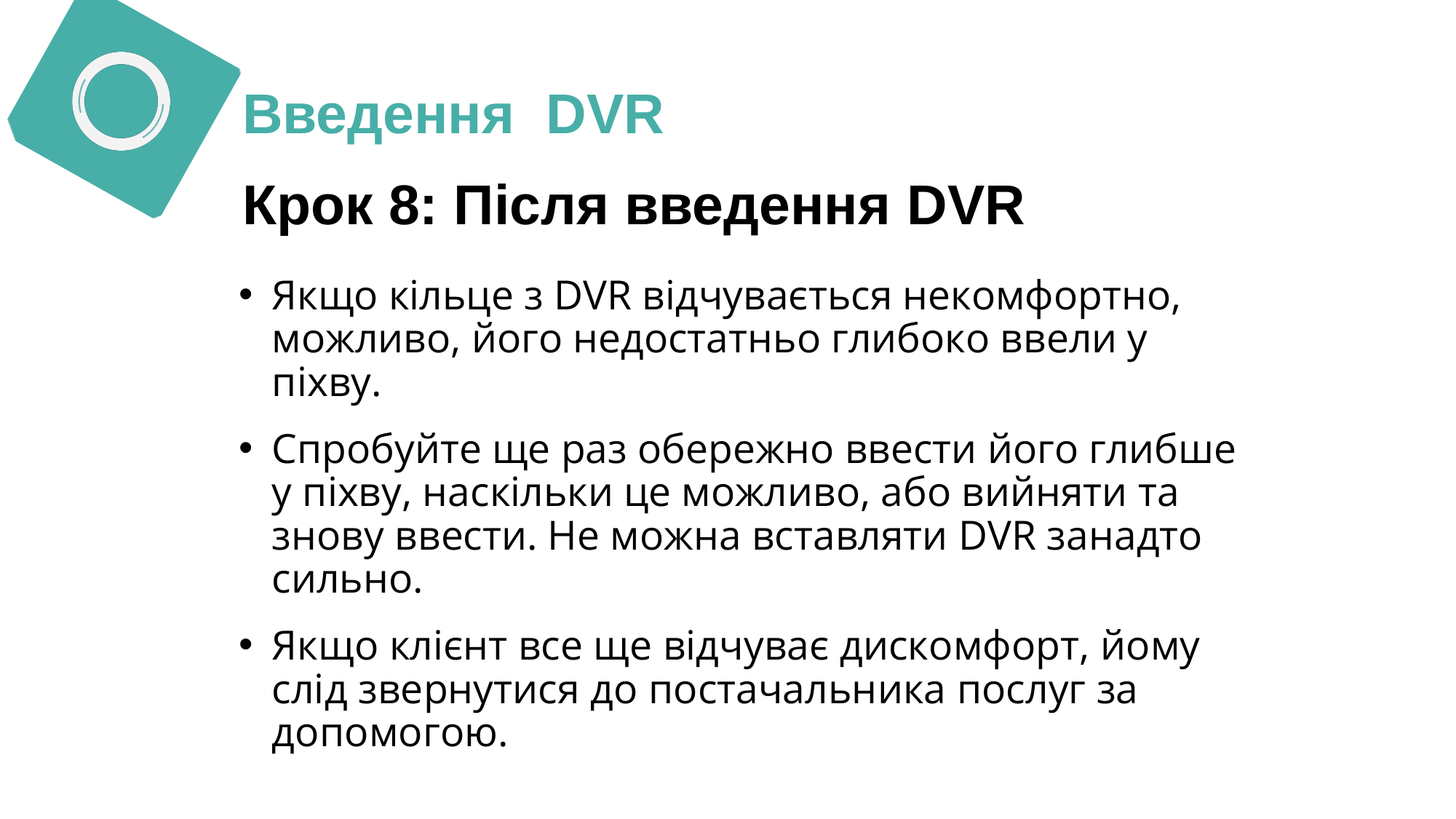

Введення  DVR
Крок 8: Після введення DVR
Якщо кільце з DVR відчувається некомфортно, можливо, його недостатньо глибоко ввели у піхву.
Спробуйте ще раз обережно ввести його глибше у піхву, наскільки це можливо, або вийняти та знову ввести. Не можна вставляти DVR занадто сильно.
Якщо клієнт все ще відчуває дискомфорт, йому слід звернутися до постачальника послуг за допомогою.